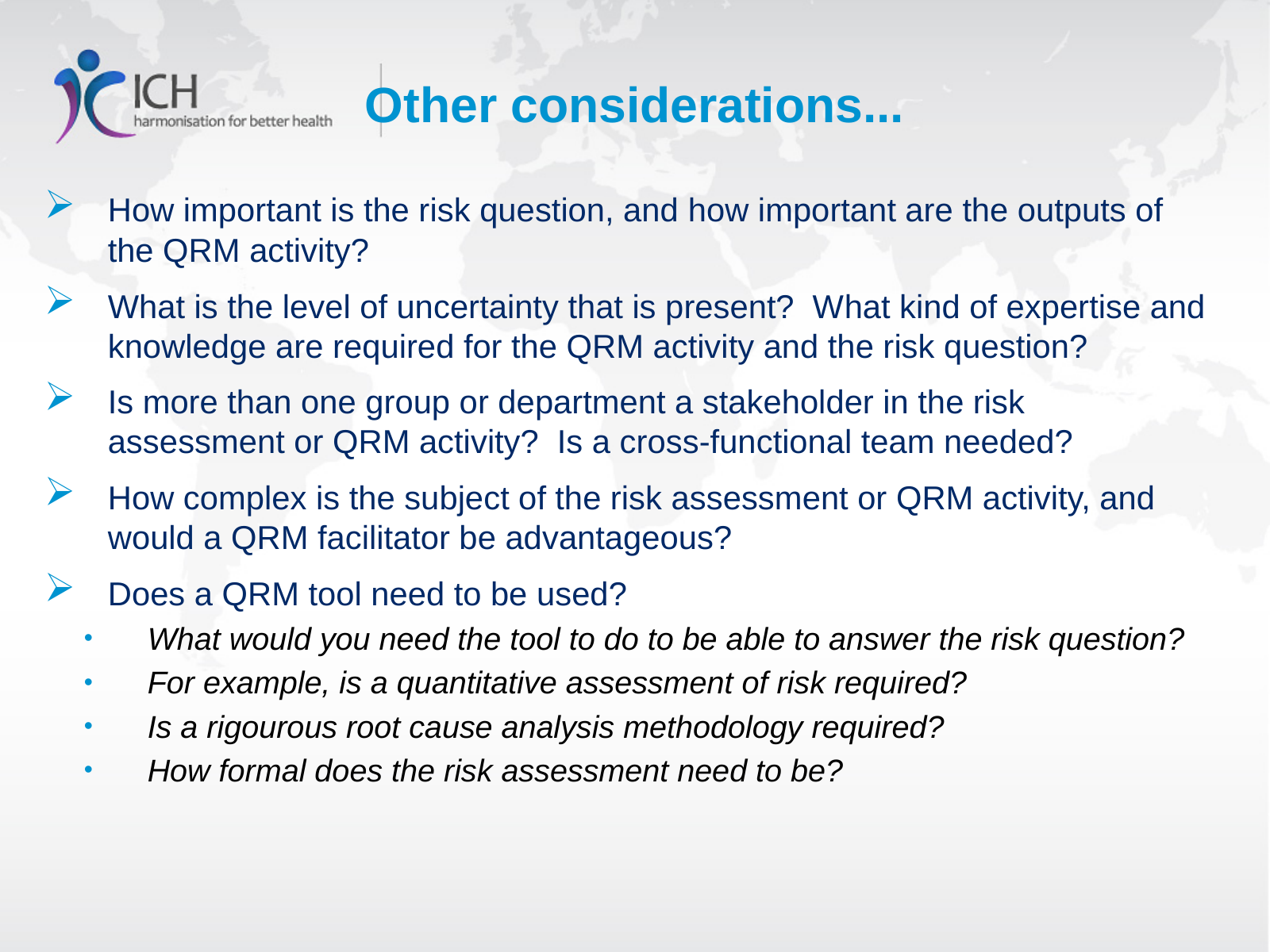

# Other considerations...
How important is the risk question, and how important are the outputs of the QRM activity?
What is the level of uncertainty that is present?  What kind of expertise and knowledge are required for the QRM activity and the risk question?
Is more than one group or department a stakeholder in the risk assessment or QRM activity?  Is a cross-functional team needed?
How complex is the subject of the risk assessment or QRM activity, and would a QRM facilitator be advantageous?
Does a QRM tool need to be used?
What would you need the tool to do to be able to answer the risk question?
For example, is a quantitative assessment of risk required?
Is a rigourous root cause analysis methodology required?
How formal does the risk assessment need to be?